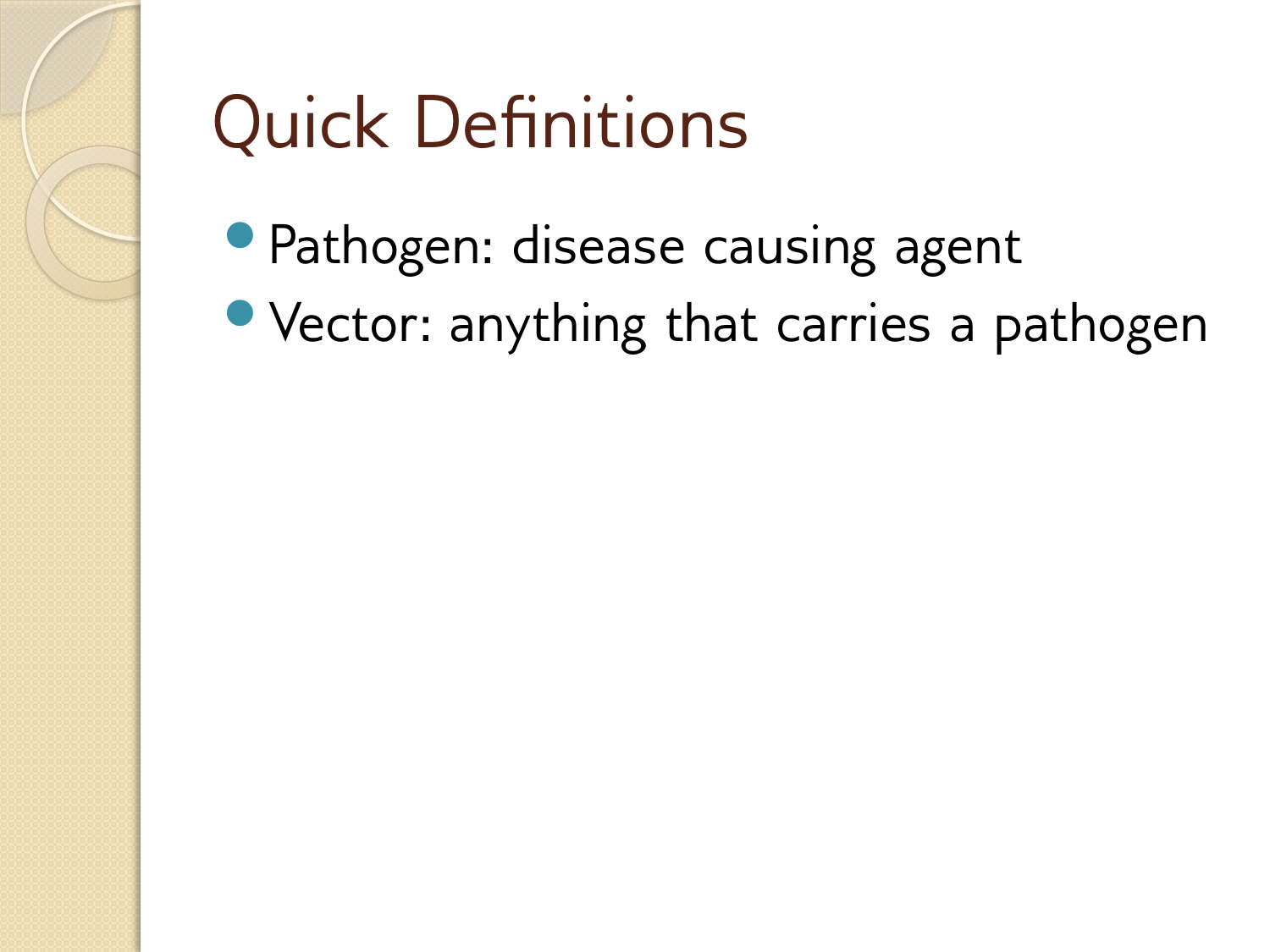

# Quick Definitions
Pathogen: disease causing agent
Vector: anything that carries a pathogen